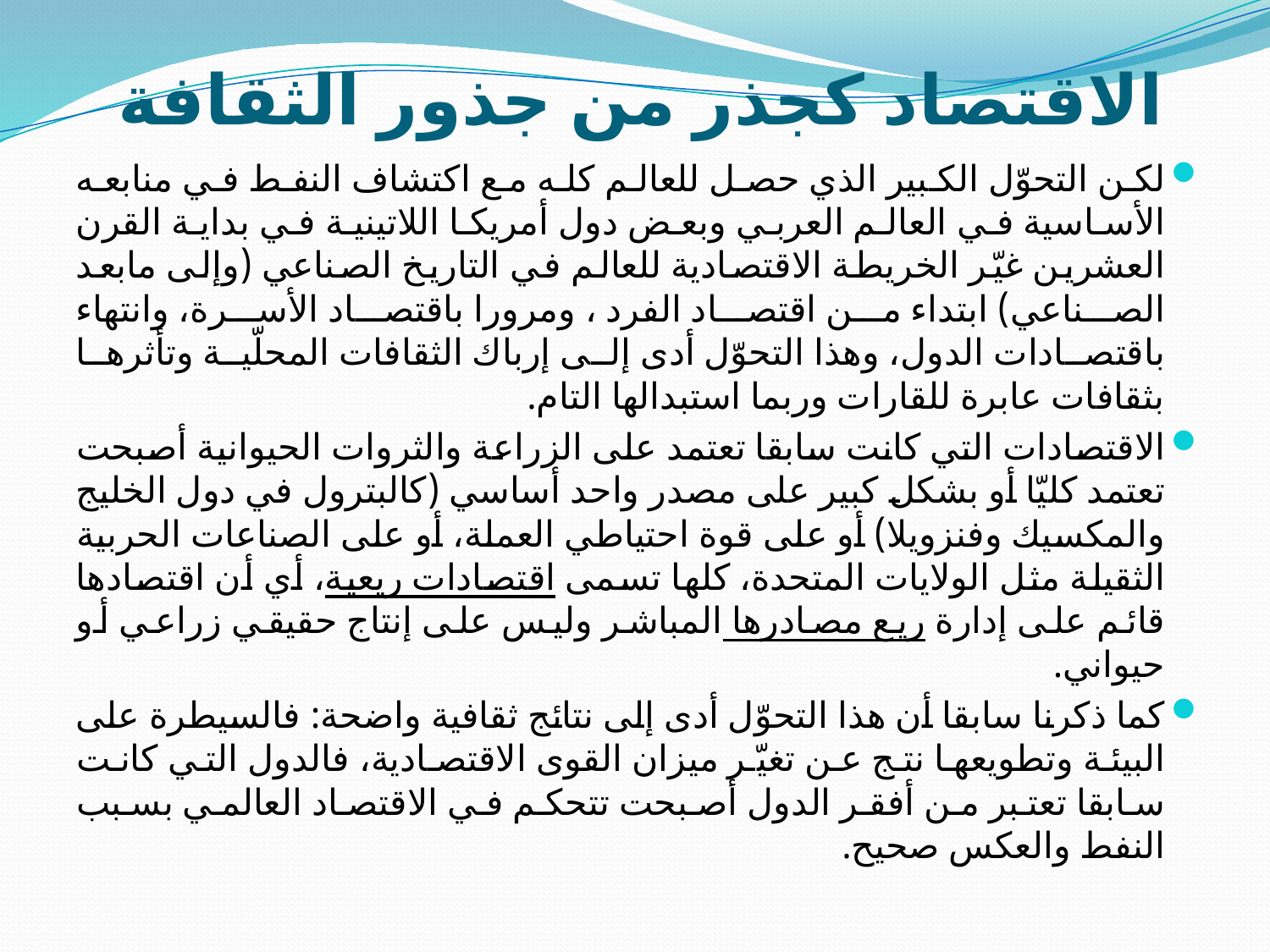

# الاقتصاد كجذر من جذور الثقافة
لكن التحوّل الكبير الذي حصل للعالم كله مع اكتشاف النفط في منابعه الأساسية في العالم العربي وبعض دول أمريكا اللاتينية في بداية القرن العشرين غيّر الخريطة الاقتصادية للعالم في التاريخ الصناعي (وإلى مابعد الصناعي) ابتداء من اقتصاد الفرد ، ومرورا باقتصاد الأسرة، وانتهاء باقتصادات الدول، وهذا التحوّل أدى إلى إرباك الثقافات المحلّية وتأثرها بثقافات عابرة للقارات وربما استبدالها التام.
الاقتصادات التي كانت سابقا تعتمد على الزراعة والثروات الحيوانية أصبحت تعتمد كليّا أو بشكل كبير على مصدر واحد أساسي (كالبترول في دول الخليج والمكسيك وفنزويلا) أو على قوة احتياطي العملة، أو على الصناعات الحربية الثقيلة مثل الولايات المتحدة، كلها تسمى اقتصادات ريعية، أي أن اقتصادها قائم على إدارة ريع مصادرها المباشر وليس على إنتاج حقيقي زراعي أو حيواني.
كما ذكرنا سابقا أن هذا التحوّل أدى إلى نتائج ثقافية واضحة: فالسيطرة على البيئة وتطويعها نتج عن تغيّر ميزان القوى الاقتصادية، فالدول التي كانت سابقا تعتبر من أفقر الدول أصبحت تتحكم في الاقتصاد العالمي بسبب النفط والعكس صحيح.